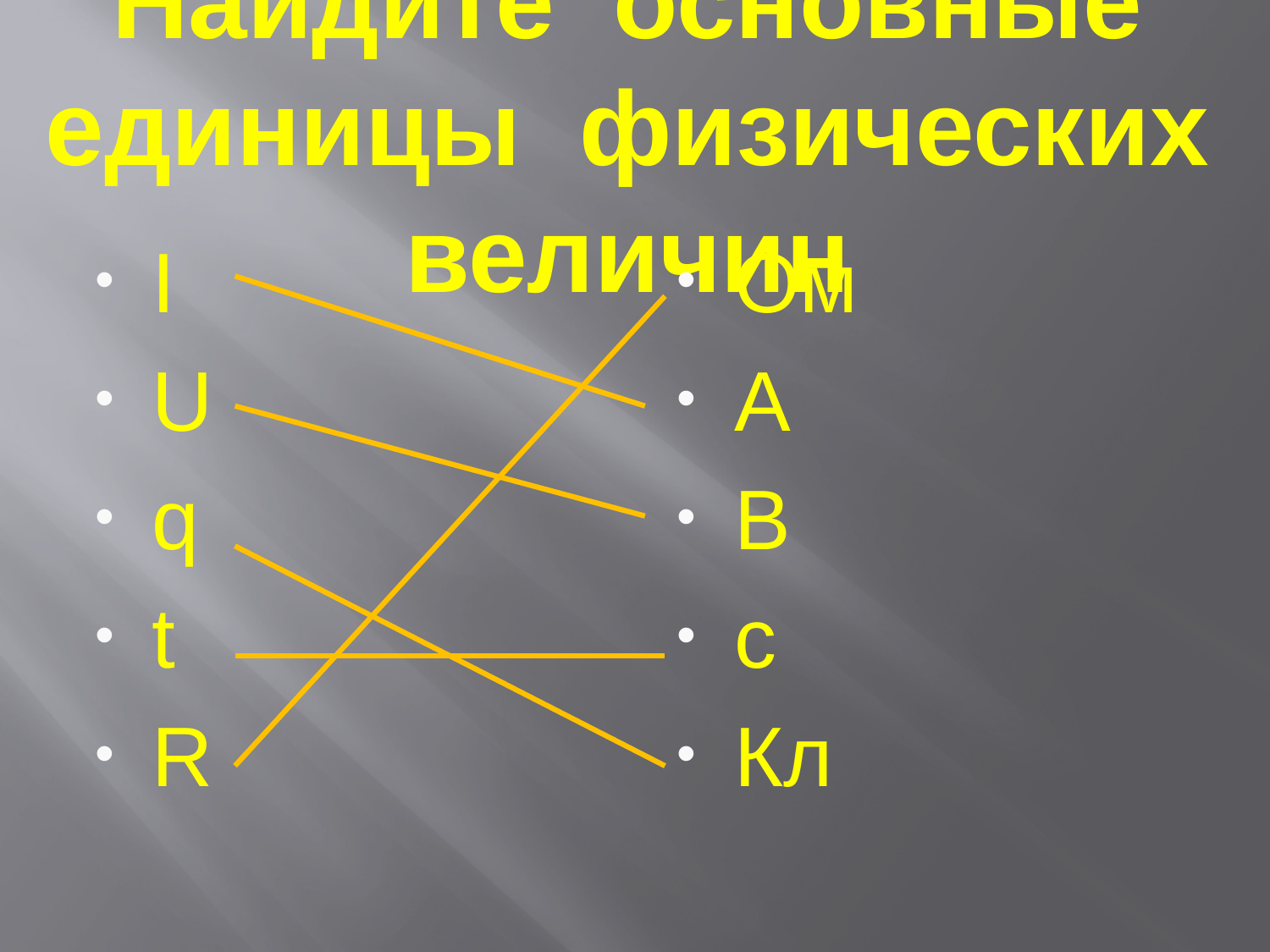

# Найдите  основные единицы  физических величин
I
U
q
t
R

Ом
А
В
с
Кл